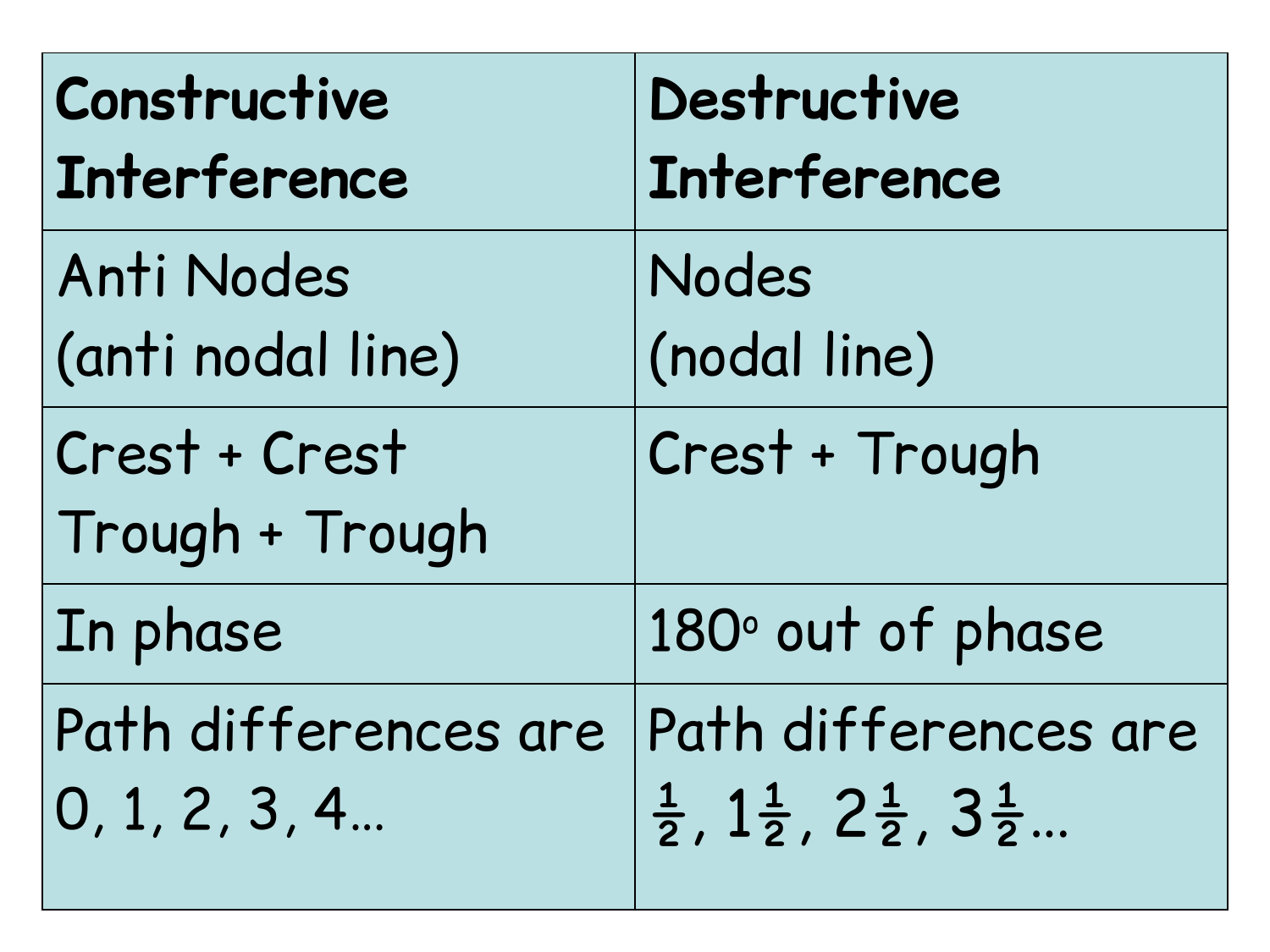

| Constructive Interference | Destructive Interference |
| --- | --- |
| Anti Nodes (anti nodal line) | Nodes (nodal line) |
| Crest + Crest Trough + Trough | Crest + Trough |
| In phase | 180o out of phase |
| Path differences are 0, 1, 2, 3, 4… | Path differences are ½, 1½, 2½, 3½… |